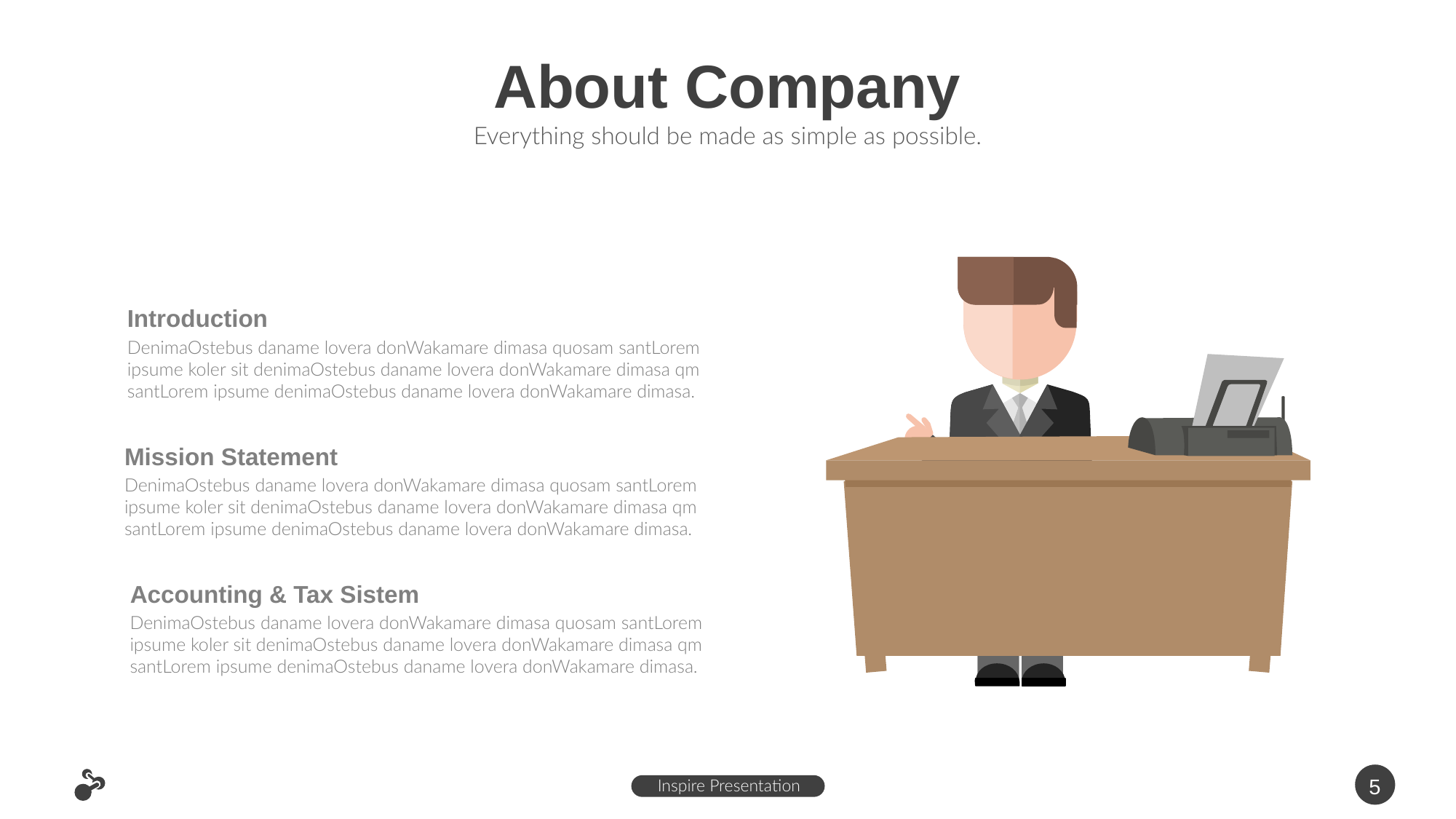

About Company
Everything should be made as simple as possible.

Introduction
DenimaOstebus daname lovera donWakamare dimasa quosam santLorem ipsume koler sit denimaOstebus daname lovera donWakamare dimasa qm santLorem ipsume denimaOstebus daname lovera donWakamare dimasa.
Mission Statement
DenimaOstebus daname lovera donWakamare dimasa quosam santLorem ipsume koler sit denimaOstebus daname lovera donWakamare dimasa qm santLorem ipsume denimaOstebus daname lovera donWakamare dimasa.
Accounting & Tax Sistem
DenimaOstebus daname lovera donWakamare dimasa quosam santLorem ipsume koler sit denimaOstebus daname lovera donWakamare dimasa qm santLorem ipsume denimaOstebus daname lovera donWakamare dimasa.

5

Inspire Presentation